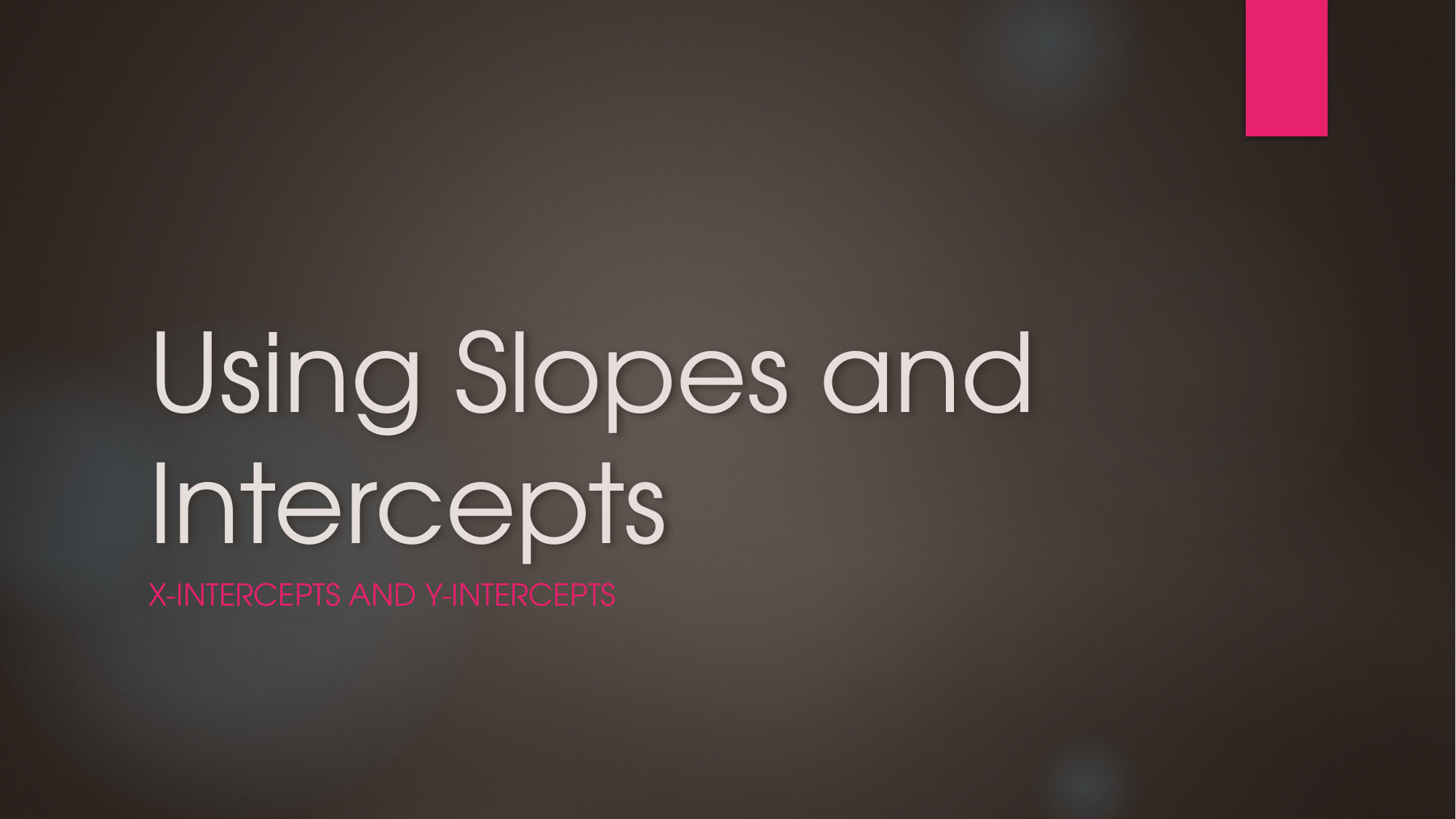

# Using Slopes and Intercepts
x-intercepts and y-intercepts